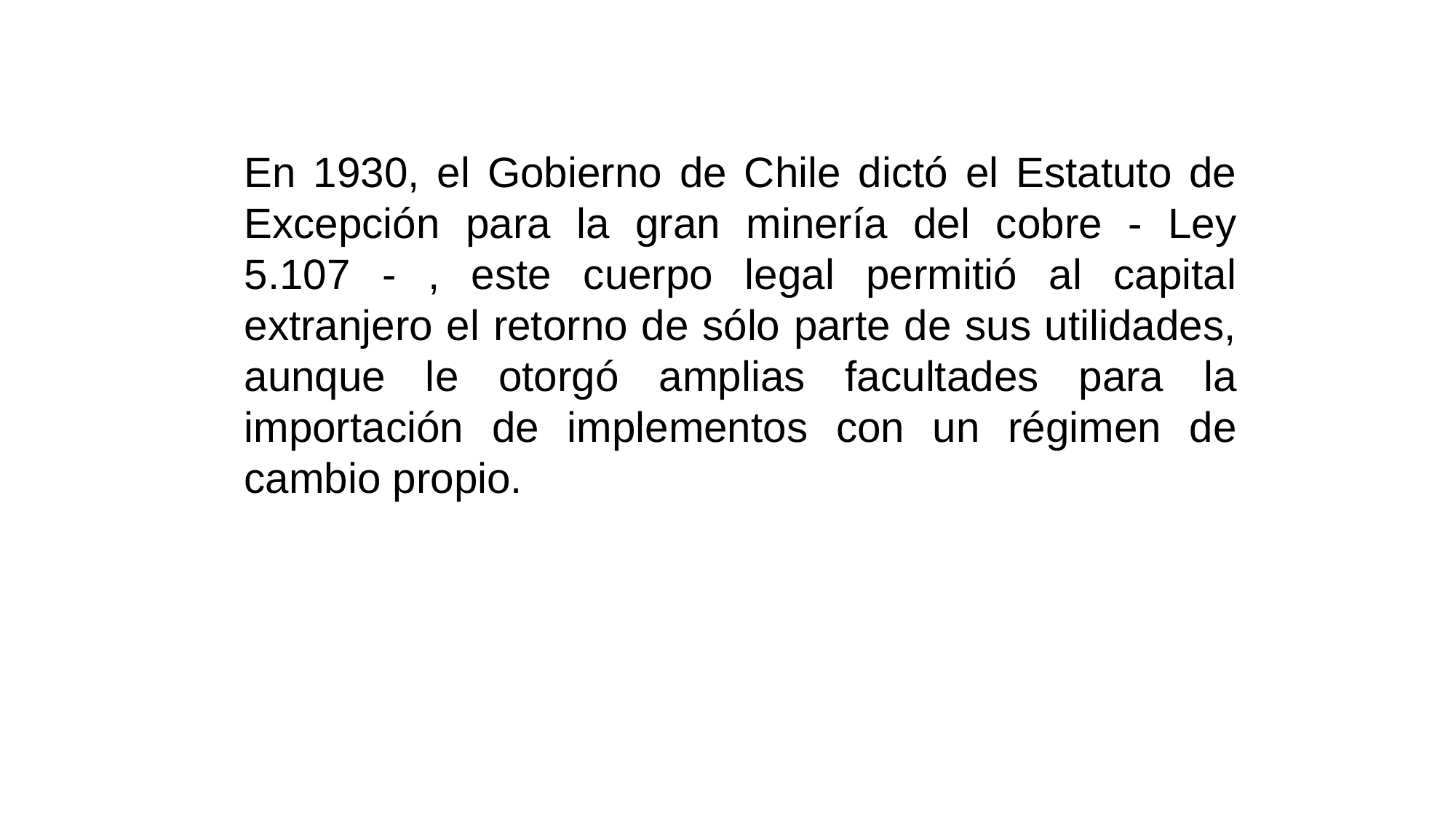

En 1930, el Gobierno de Chile dictó el Estatuto de Excepción para la gran minería del cobre - Ley 5.107 - , este cuerpo legal permitió al capital extranjero el retorno de sólo parte de sus utilidades, aunque le otorgó amplias facultades para la importación de implementos con un régimen de cambio propio.